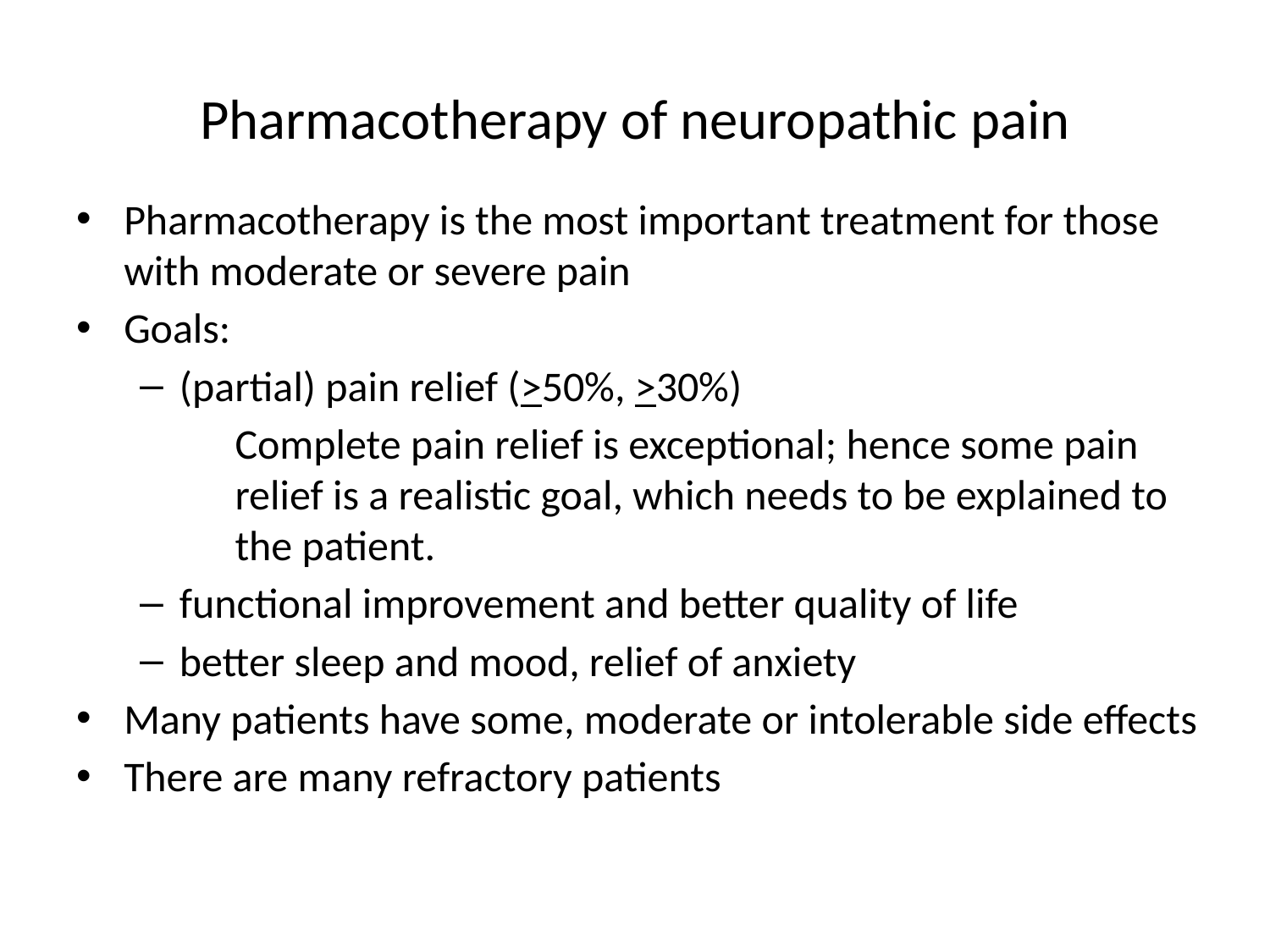

Pharmacotherapy of neuropathic pain
Pharmacotherapy is the most important treatment for those with moderate or severe pain
Goals:
(partial) pain relief (>50%, >30%)
	Complete pain relief is exceptional; hence some pain relief is a realistic goal, which needs to be explained to the patient.
functional improvement and better quality of life
better sleep and mood, relief of anxiety
Many patients have some, moderate or intolerable side effects
There are many refractory patients